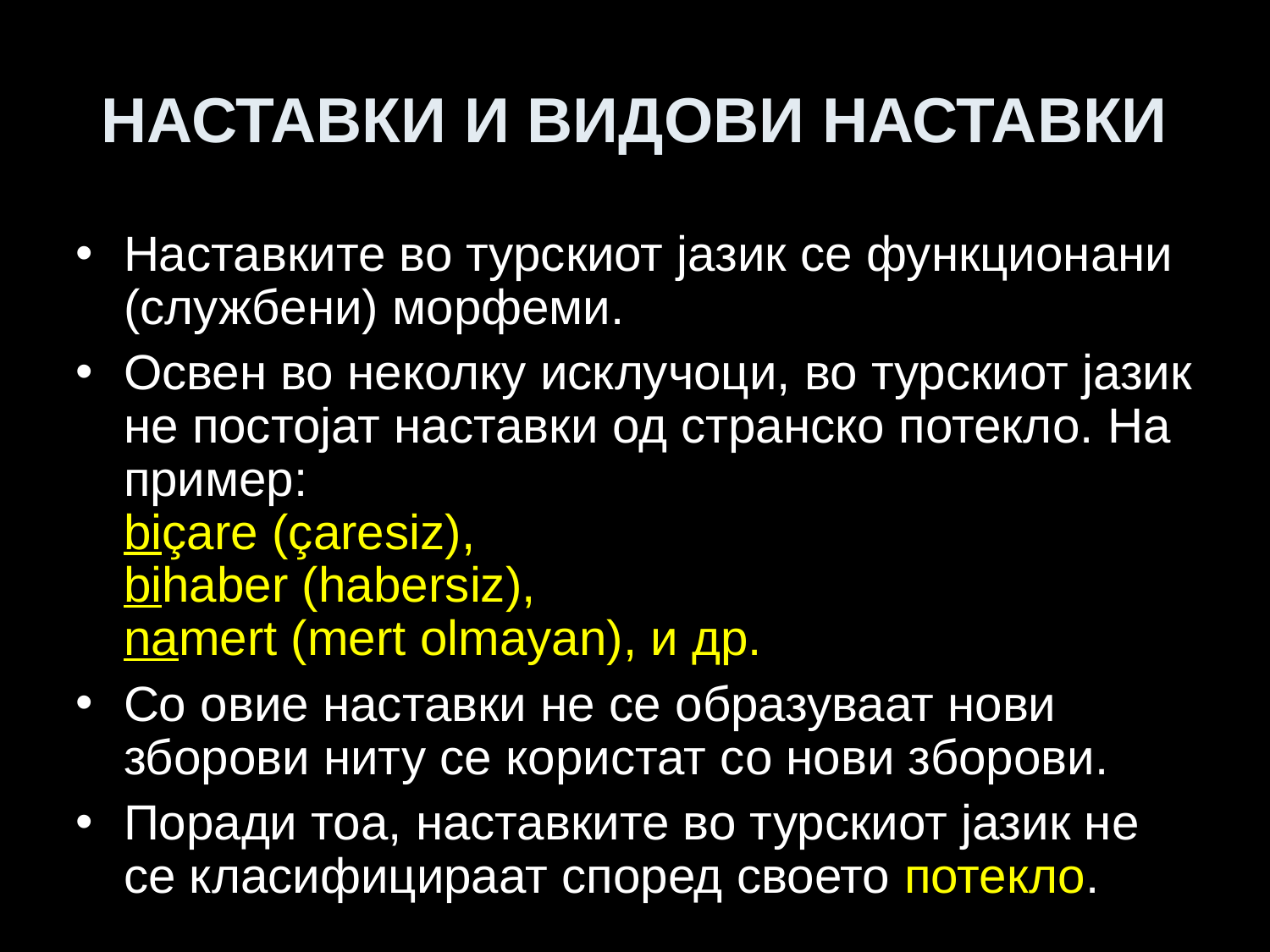

# НАСТАВКИ И ВИДОВИ НАСТАВКИ
Наставките во турскиот јазик се функционани (службени) морфеми.
Освен во неколку исклучоци, во турскиот јазик не постојат наставки од странско потекло. На пример:
biçare (çaresiz),
bihaber (habersiz),
namert (mert olmayan), и др.
Со овие наставки не се образуваат нови зборови ниту се користат со нови зборови.
Поради тоа, наставките во турскиот јазик не се класифицираат според своето потекло.